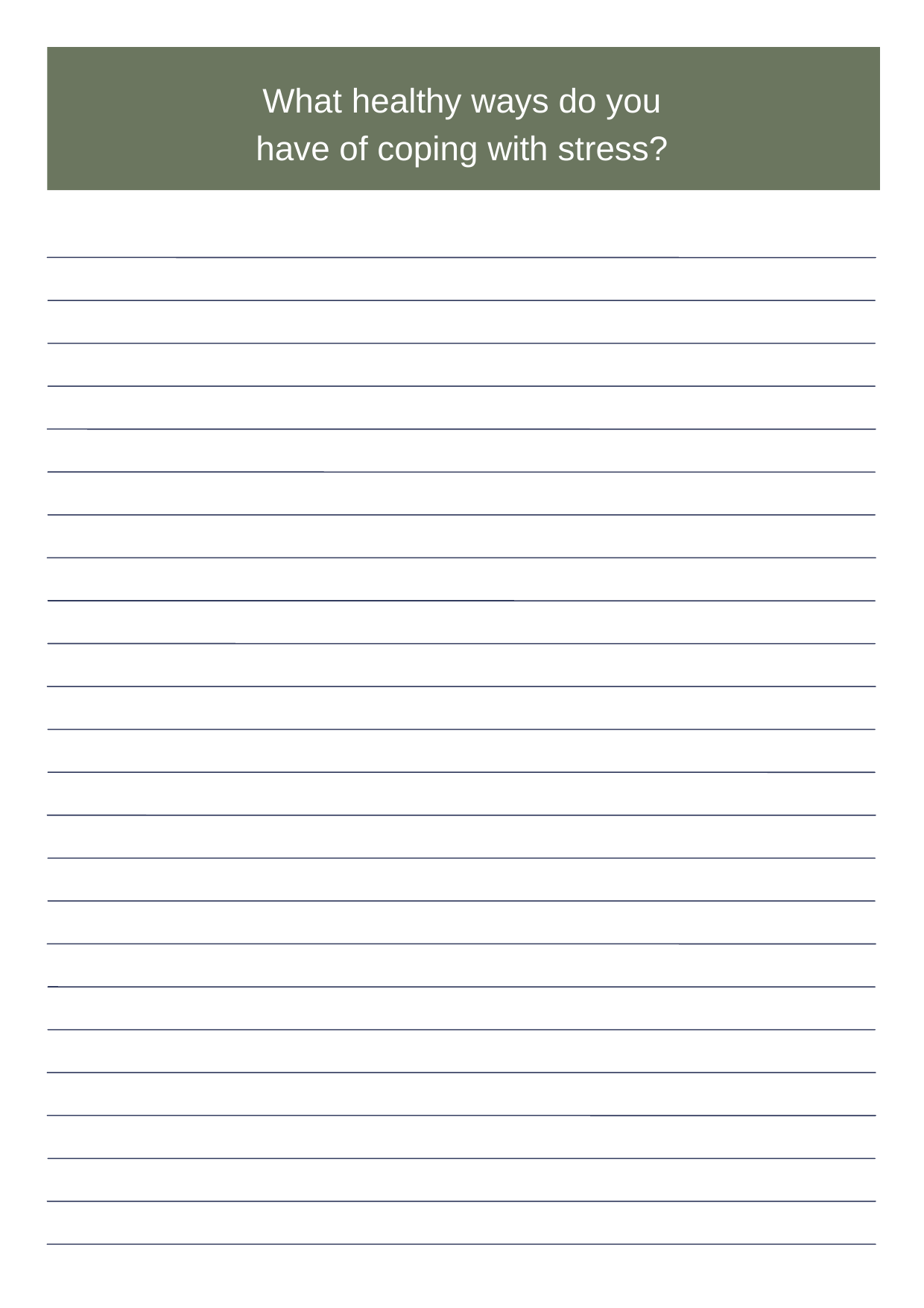

What healthy ways do you have of coping with stress?